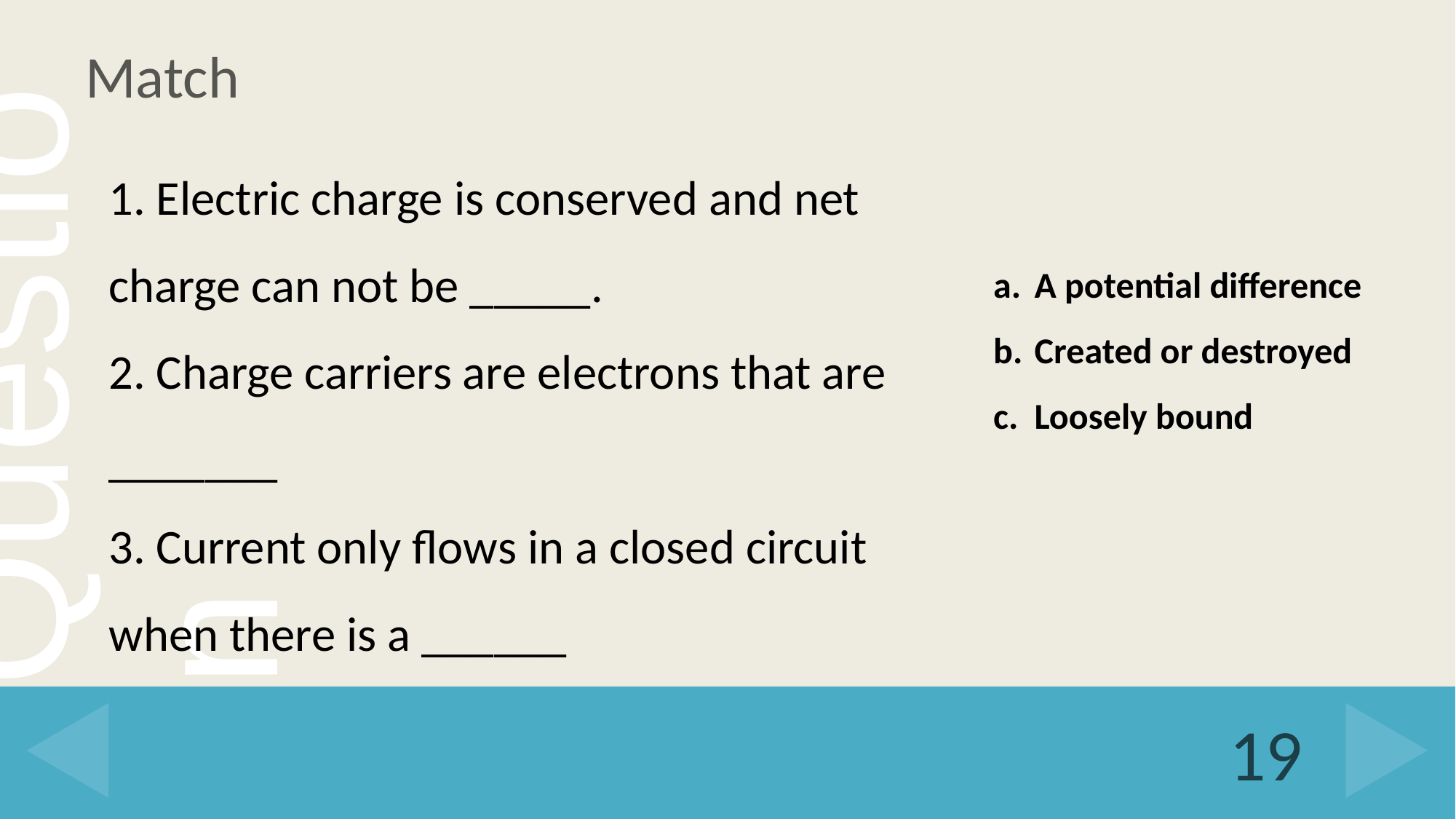

# Match
1. Electric charge is conserved and net charge can not be _____.
2. Charge carriers are electrons that are _______
3. Current only flows in a closed circuit when there is a ______
A potential difference
Created or destroyed
Loosely bound

19